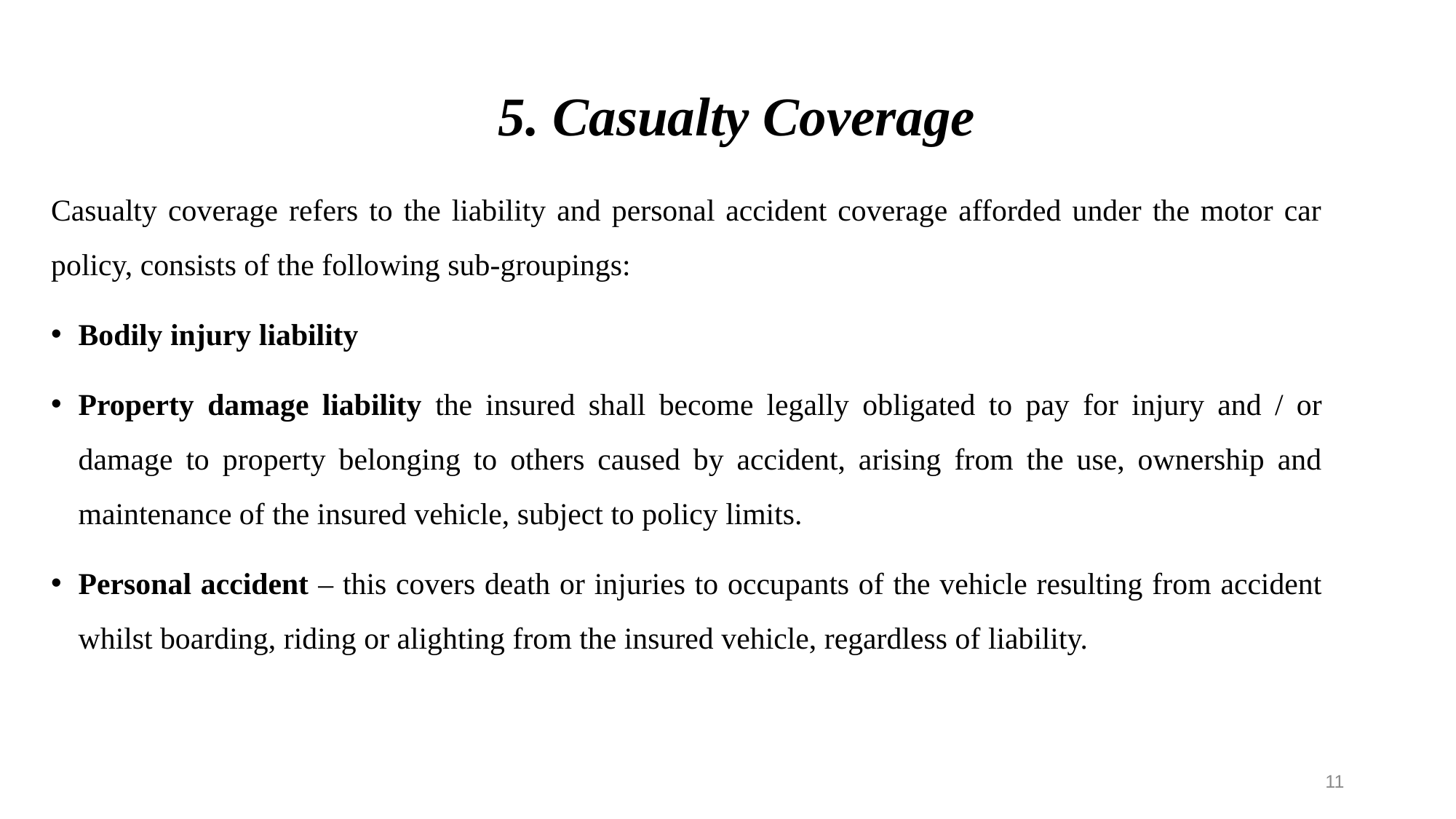

# 5. Casualty Coverage
Casualty coverage refers to the liability and personal accident coverage afforded under the motor car policy, consists of the following sub-groupings:
Bodily injury liability
Property damage liability the insured shall become legally obligated to pay for injury and / or damage to property belonging to others caused by accident, arising from the use, ownership and maintenance of the insured vehicle, subject to policy limits.
Personal accident – this covers death or injuries to occupants of the vehicle resulting from accident whilst boarding, riding or alighting from the insured vehicle, regardless of liability.
11